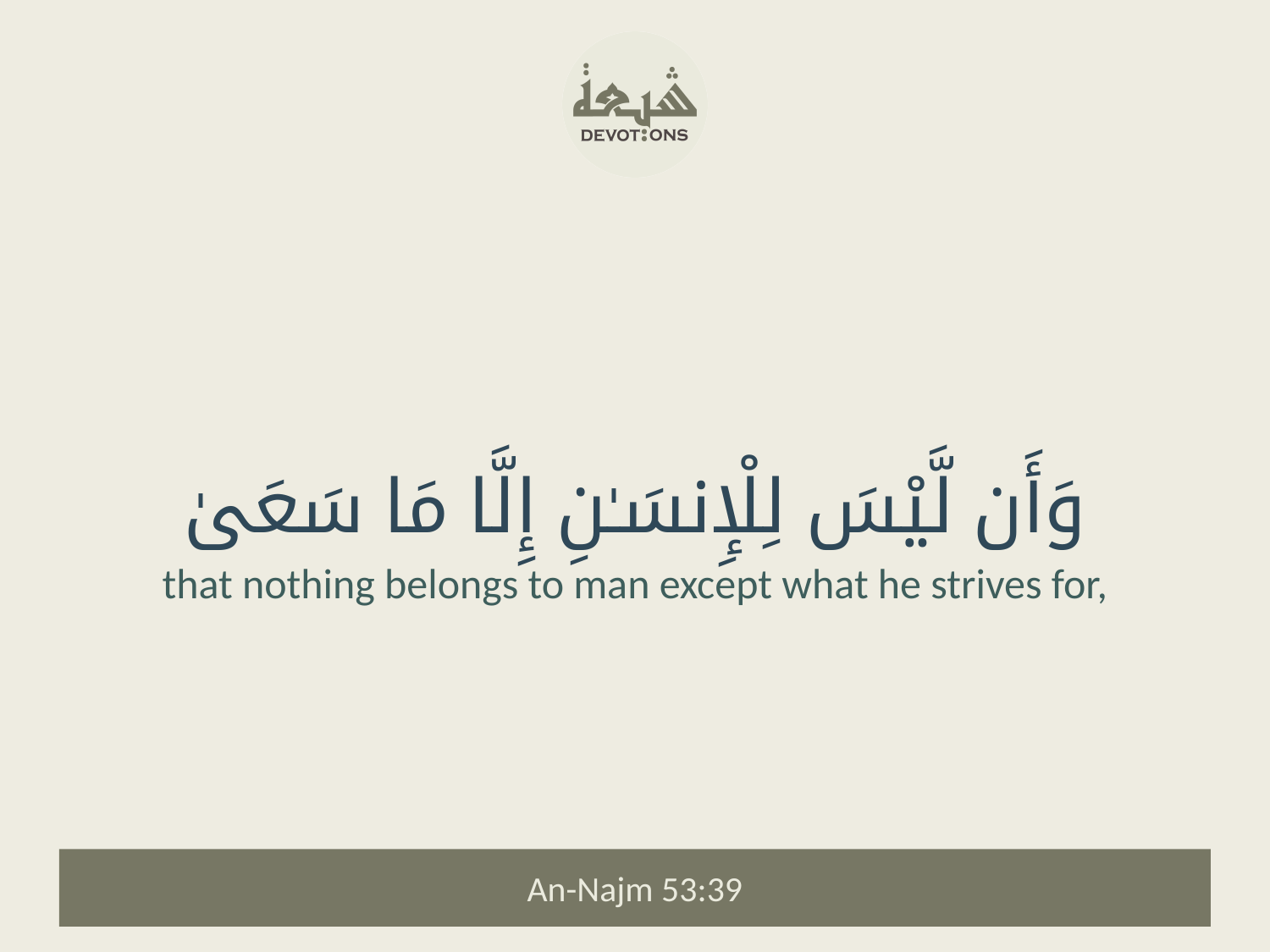

وَأَن لَّيْسَ لِلْإِنسَـٰنِ إِلَّا مَا سَعَىٰ
that nothing belongs to man except what he strives for,
An-Najm 53:39